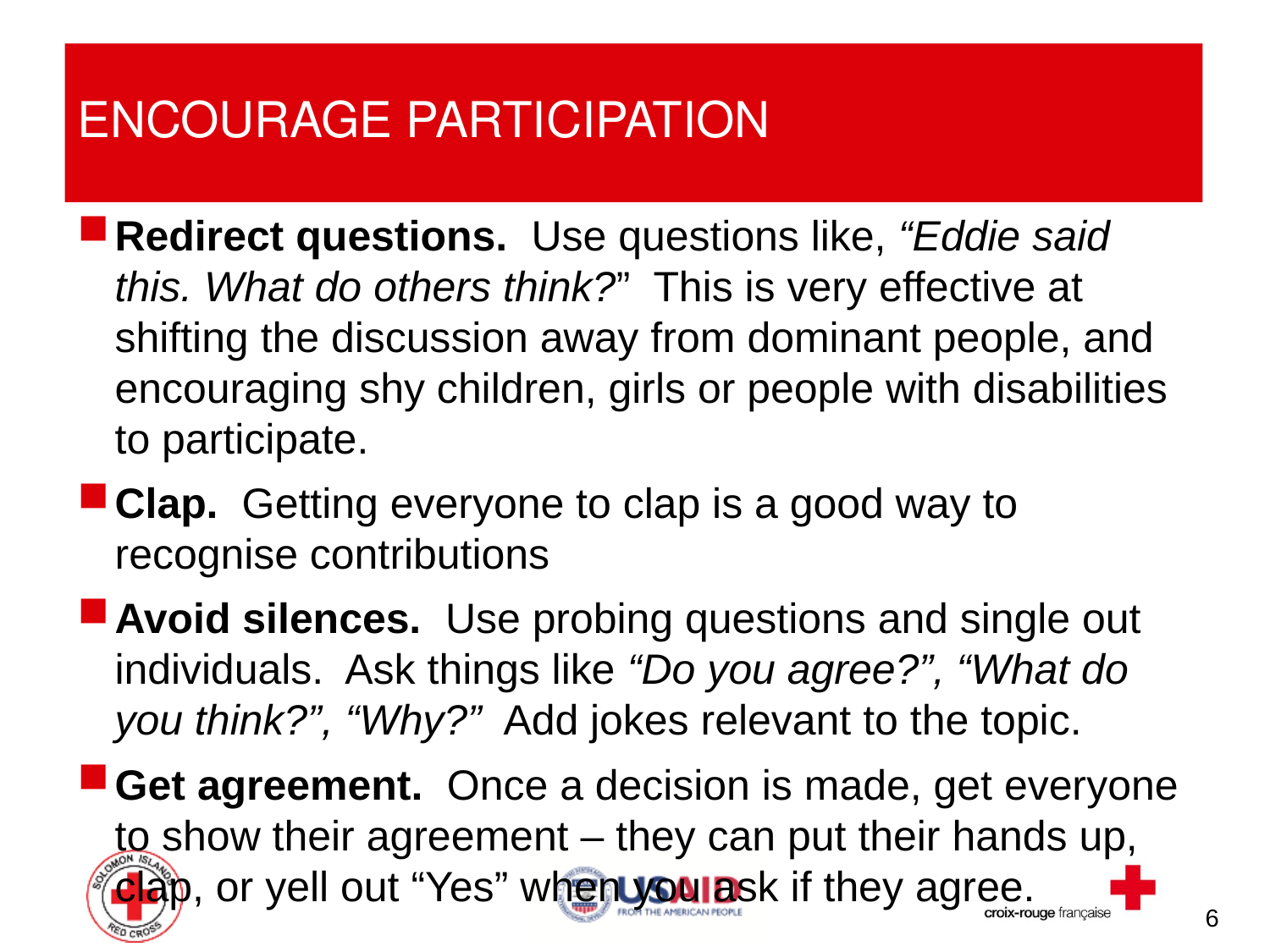

# Encourage participation
Redirect questions.  Use questions like, “Eddie said this. What do others think?”  This is very effective at shifting the discussion away from dominant people, and encouraging shy children, girls or people with disabilities to participate.
Clap.  Getting everyone to clap is a good way to recognise contributions
Avoid silences.  Use probing questions and single out individuals.  Ask things like “Do you agree?”, “What do you think?”, “Why?”  Add jokes relevant to the topic.
Get agreement.  Once a decision is made, get everyone to show their agreement – they can put their hands up, clap, or yell out “Yes” when you ask if they agree.

6